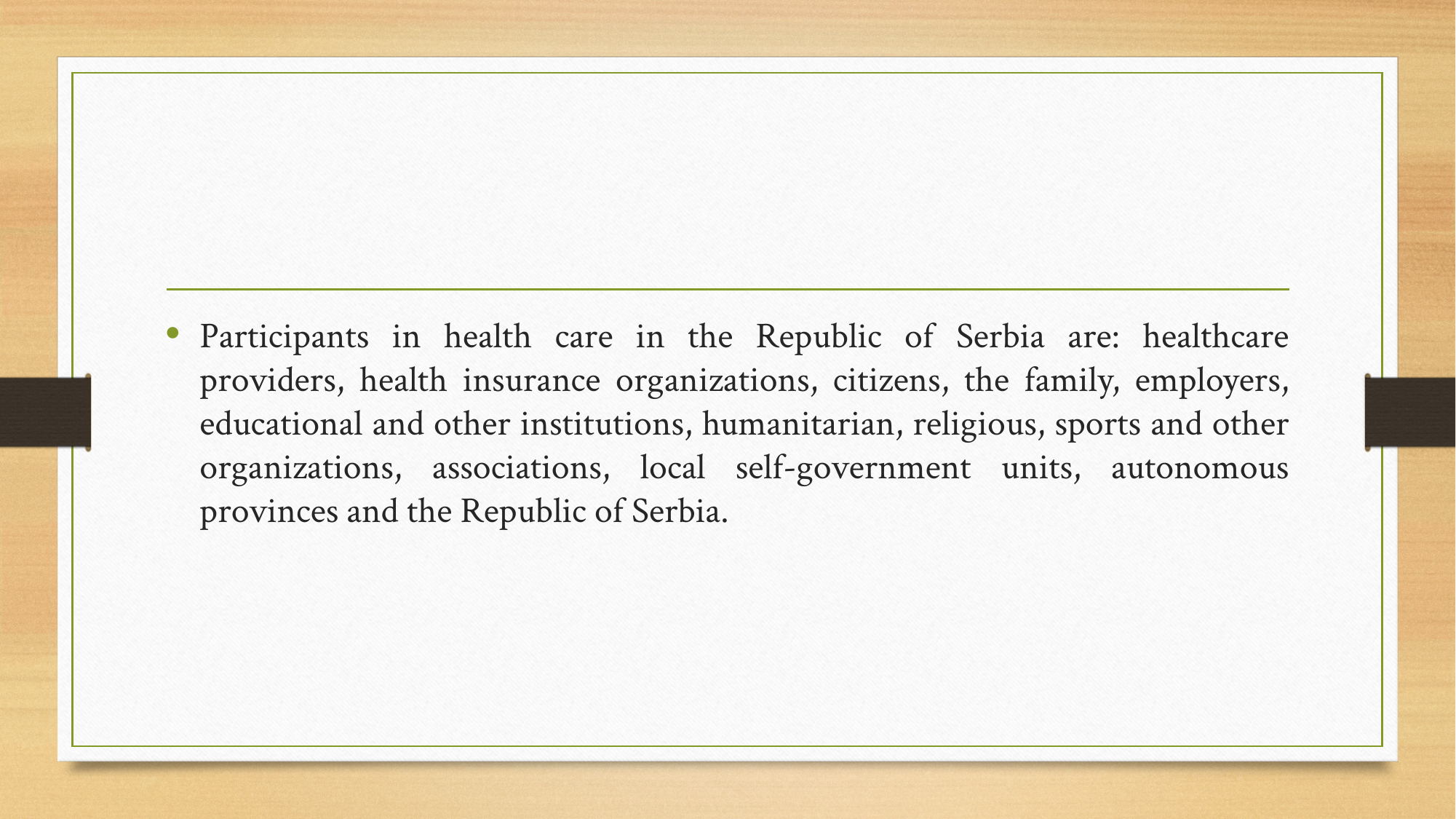

Participants in health care in the Republic of Serbia are: healthcare providers, health insurance organizations, citizens, the family, employers, educational and other institutions, humanitarian, religious, sports and other organizations, associations, local self-government units, autonomous provinces and the Republic of Serbia.